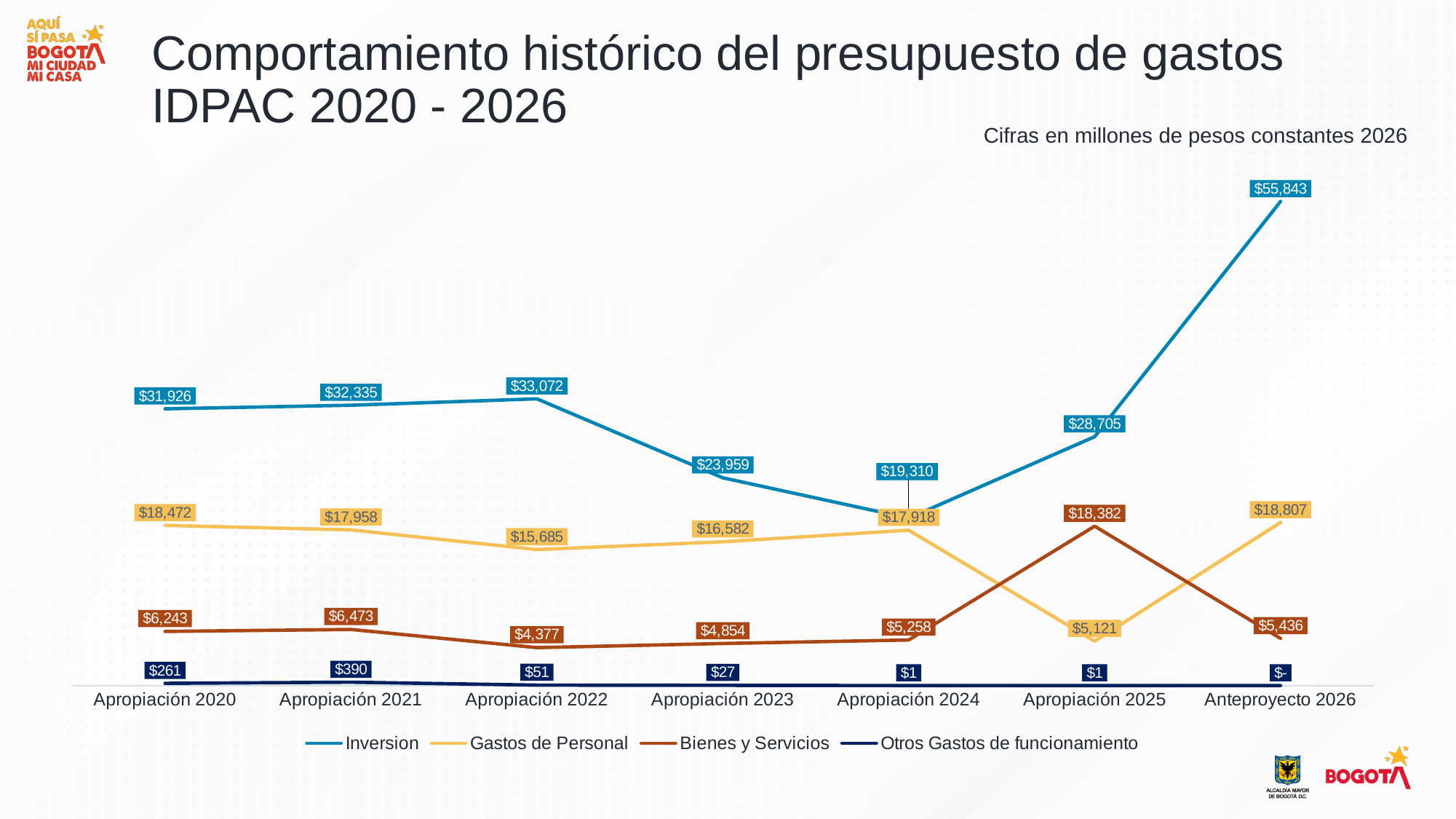

# Comportamiento histórico del presupuesto de gastos IDPAC 2020 - 2026
Cifras en millones de pesos constantes 2026

### Chart

| Category | Inversion | Gastos de Personal | Bienes y Servicios | Otros Gastos de funcionamiento |
|---|---|---|---|---|
| Apropiación 2020 | 31925.606943494047 | 18471.97352264255 | 6242.60886363629 | 260.6373915184238 |
| Apropiación 2021 | 32335.428473095595 | 17957.566967775096 | 6472.772877660688 | 389.56034866898875 |
| Apropiación 2022 | 33072.16437191897 | 15685.403532557173 | 4377.3655376435945 | 50.53718559906632 |
| Apropiación 2023 | 23958.57303710062 | 16581.64313899392 | 4854.049029179401 | 27.302053703159043 |
| Apropiación 2024 | 19309.664638495295 | 17918.393812985953 | 5258.274172245119 | 0.9456969599999999 |
| Apropiación 2025 | 28704.684164000002 | 5120.725952160001 | 18381.75356784 | 0.90896 |
| Anteproyecto 2026 | 55843.26671151184 | 18807.2596708 | 5435.931 | 0.0 |